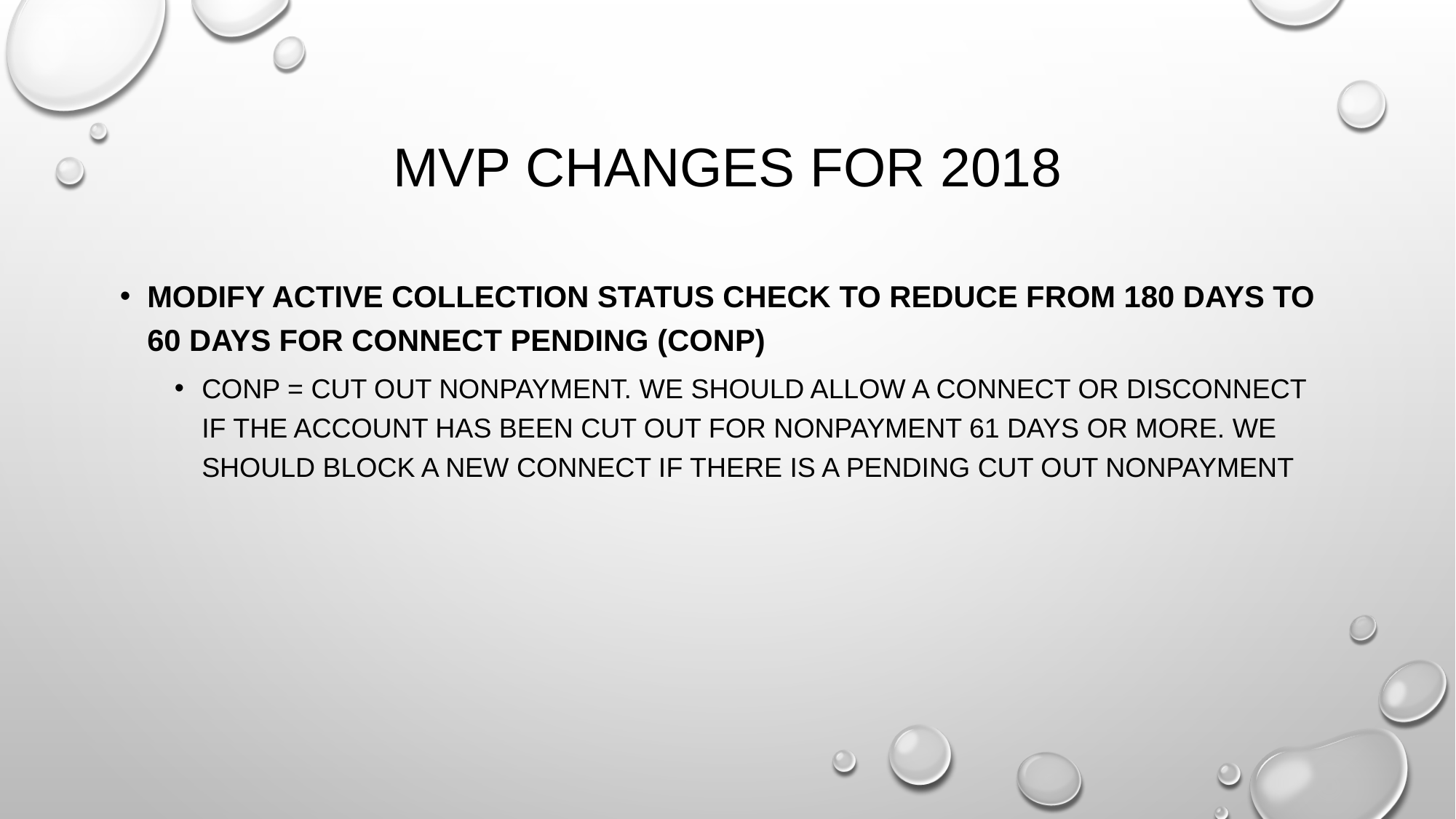

# MVP Changes for 2018
Modify active collection status check to reduce from 180 days to 60 days for Connect Pending (CONP)
CONP = Cut Out Nonpayment. We should allow a connect or disconnect if the account has been cut out for nonpayment 61 days or more. We should block a new connect if there is a pending cut out nonpayment